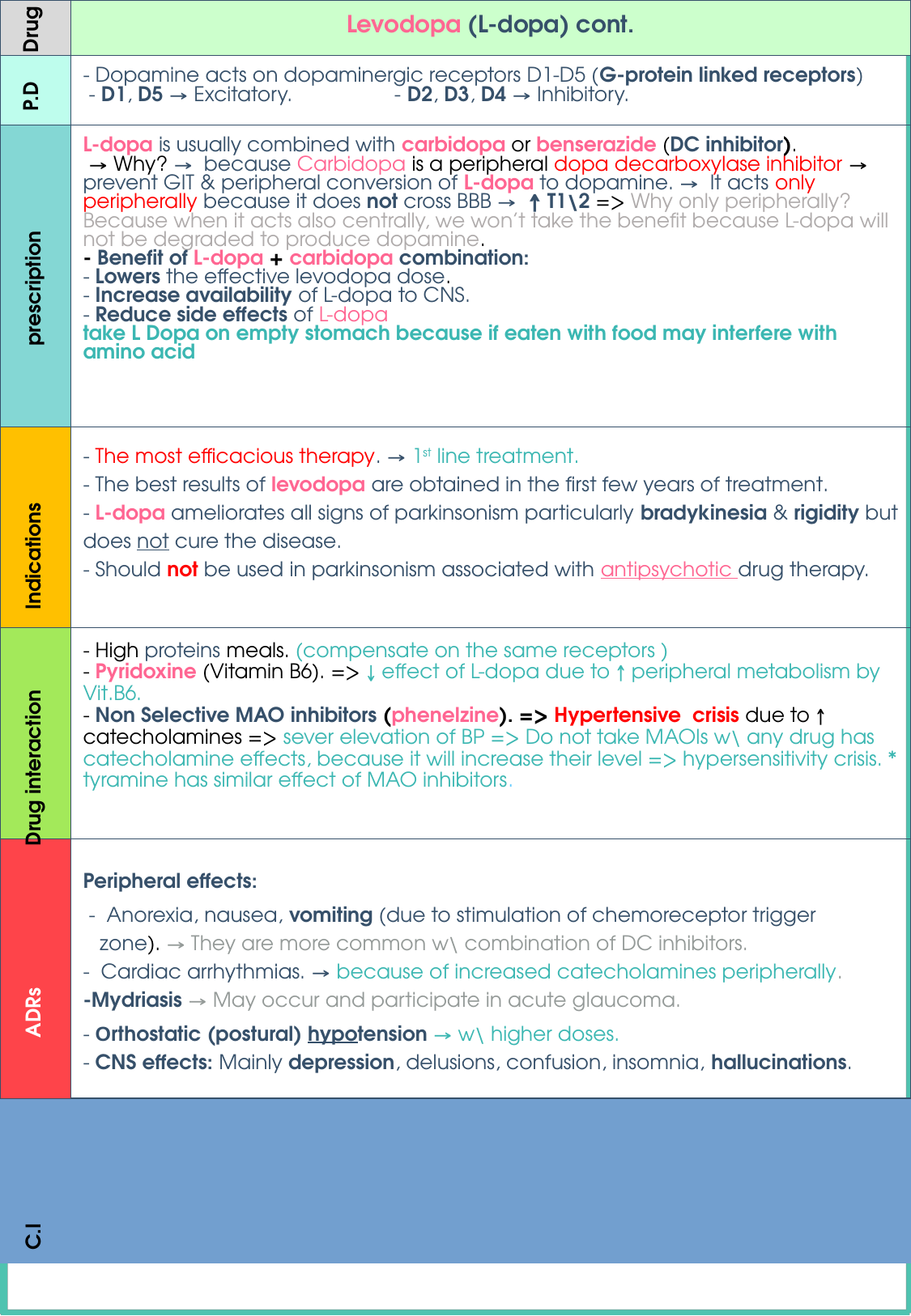

|  | Levodopa (L-dopa) cont. |
| --- | --- |
|  | - Dopamine acts on dopaminergic receptors D1-D5 (G-protein linked receptors) - D1, D5 → Excitatory. - D2, D3, D4 → Inhibitory. |
|  | L-dopa is usually combined with carbidopa or benserazide (DC inhibitor). → Why? → because Carbidopa is a peripheral dopa decarboxylase inhibitor → prevent GIT & peripheral conversion of L-dopa to dopamine. → It acts only peripherally because it does not cross BBB → ↑ T1\2 => Why only peripherally? Because when it acts also centrally, we won’t take the benefit because L-dopa will not be degraded to produce dopamine. - Benefit of L-dopa + carbidopa combination: - Lowers the effective levodopa dose. - Increase availability of L-dopa to CNS. - Reduce side effects of L-dopa take L Dopa on empty stomach because if eaten with food may interfere with amino acid |
|  | - The most efficacious therapy. → 1st line treatment. - The best results of levodopa are obtained in the first few years of treatment. - L-dopa ameliorates all signs of parkinsonism particularly bradykinesia & rigidity but does not cure the disease. - Should not be used in parkinsonism associated with antipsychotic drug therapy. |
|  | - High proteins meals. (compensate on the same receptors ) - Pyridoxine (Vitamin B6). => ↓ effect of L-dopa due to ↑ peripheral metabolism by Vit.B6. - Non Selective MAO inhibitors (phenelzine). => Hypertensive crisis due to ↑ catecholamines => sever elevation of BP => Do not take MAOIs w\ any drug has catecholamine effects, because it will increase their level => hypersensitivity crisis. \* tyramine has similar effect of MAO inhibitors. |
|  | Peripheral effects: - Anorexia, nausea, vomiting (due to stimulation of chemoreceptor trigger zone). → They are more common w\ combination of DC inhibitors. - Cardiac arrhythmias. → because of increased catecholamines peripherally. -Mydriasis → May occur and participate in acute glaucoma. - Orthostatic (postural) hypotension → w\ higher doses. - CNS effects: Mainly depression, delusions, confusion, insomnia, hallucinations. |
|  |  |
|  | - Patients with history of melanoma. Why? → L-dopa is a precursor of melanin → so it may activate malignant melanoma. - Psychotic patient. → bc it may exacerbate the mental disturbance. - Glaucoma (due to mydriatic effect). |
Drug
P.D
prescription

Indications

Drug interaction

ADRs

C.I